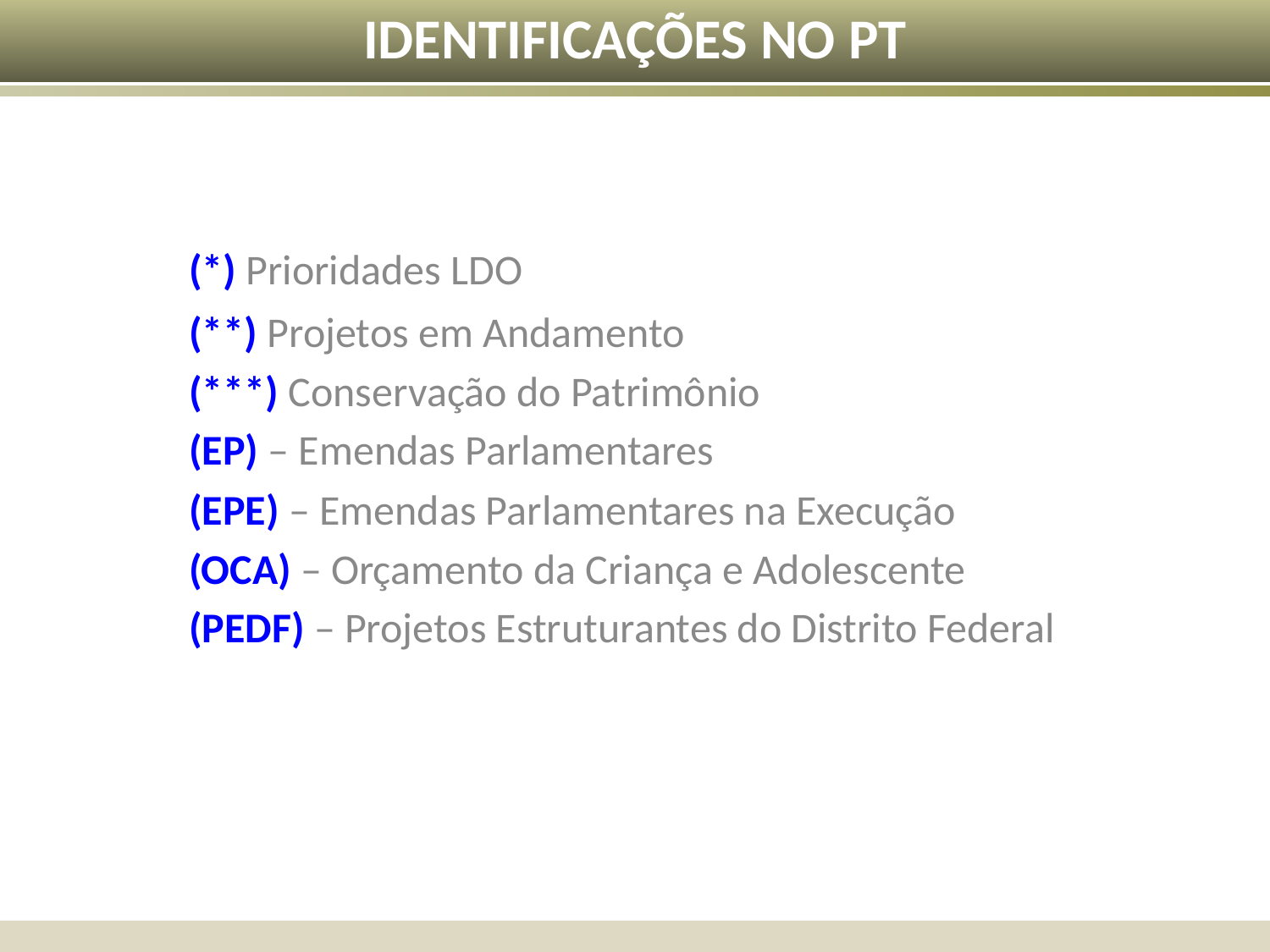

IDENTIFICAÇÕES NO PT

 	(*) Prioridades LDO
	(**) Projetos em Andamento
	(***) Conservação do Patrimônio
	(EP) – Emendas Parlamentares
	(EPE) – Emendas Parlamentares na Execução
	(OCA) – Orçamento da Criança e Adolescente
	(PEDF) – Projetos Estruturantes do Distrito Federal